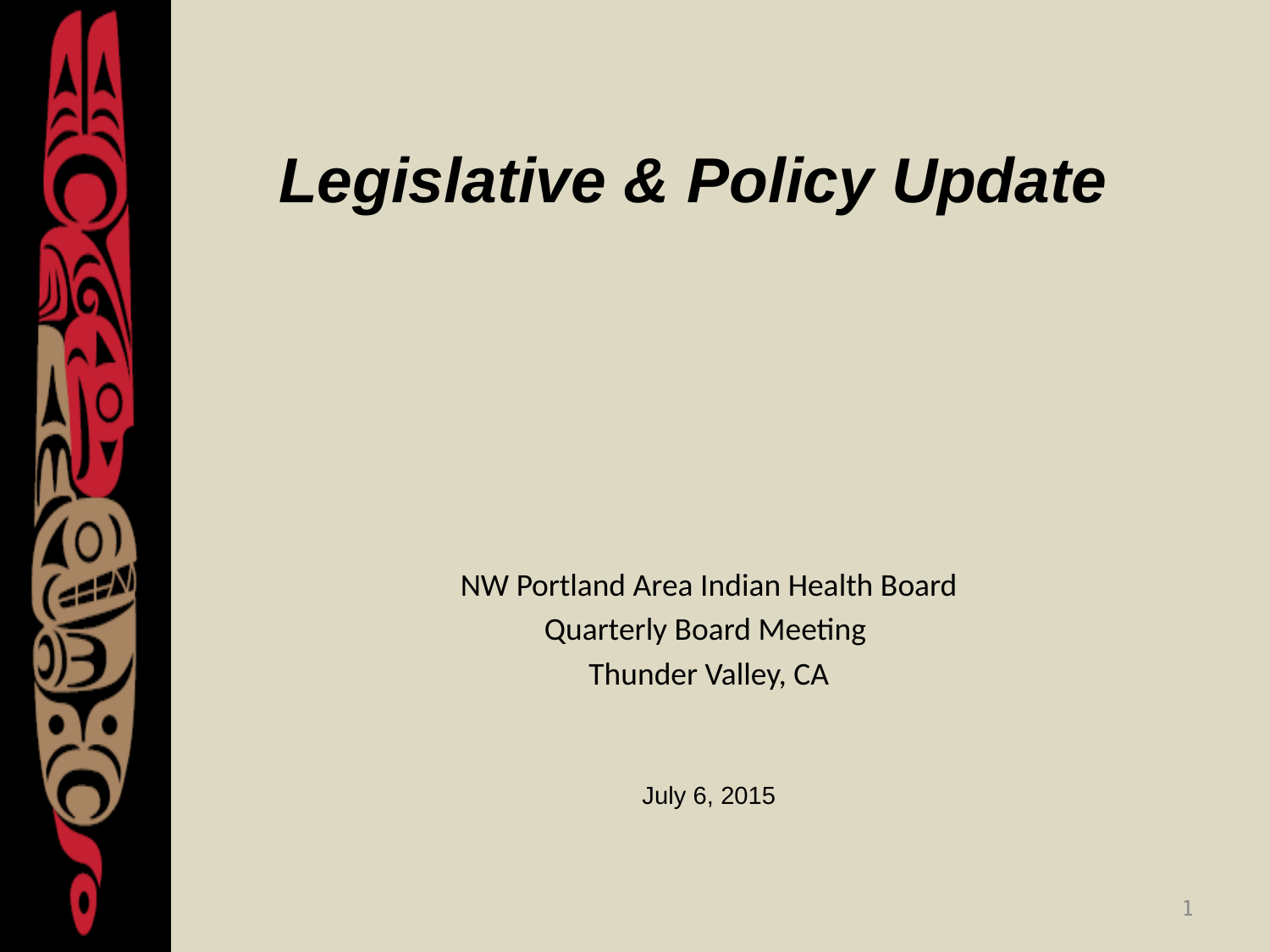

# Legislative & Policy Update
NW Portland Area Indian Health Board
Quarterly Board Meeting
Thunder Valley, CA

July 6, 2015

1